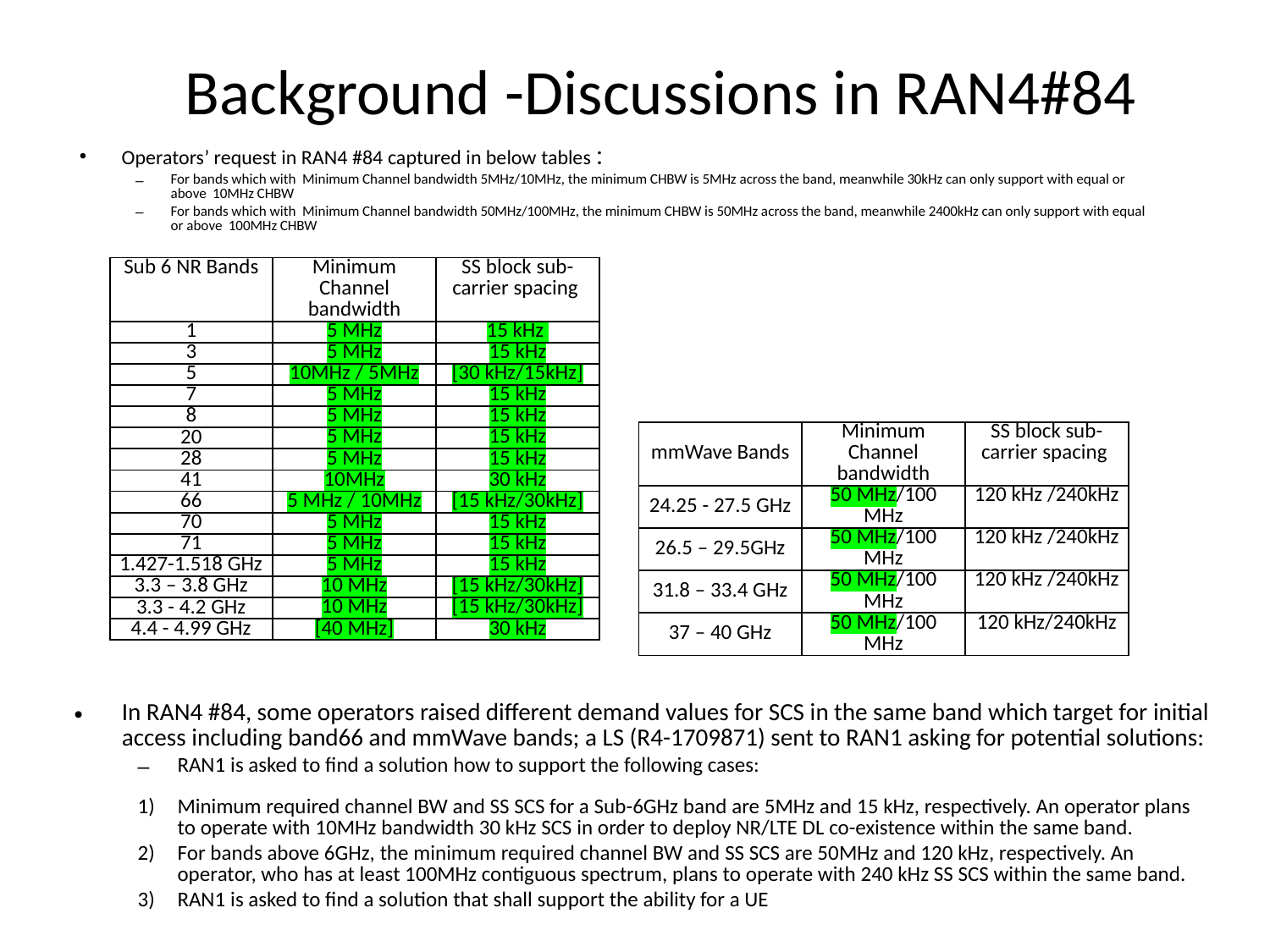

# Background -Discussions in RAN4#84
Operators’ request in RAN4 #84 captured in below tables：
For bands which with  Minimum Channel bandwidth 5MHz/10MHz, the minimum CHBW is 5MHz across the band, meanwhile 30kHz can only support with equal or above  10MHz CHBW
For bands which with  Minimum Channel bandwidth 50MHz/100MHz, the minimum CHBW is 50MHz across the band, meanwhile 2400kHz can only support with equal or above  100MHz CHBW

| Sub 6 NR Bands | Minimum Channel bandwidth | SS block sub-carrier spacing |
| --- | --- | --- |
| 1 | 5 MHz | 15 kHz |
| 3 | 5 MHz | 15 kHz |
| 5 | 10MHz / 5MHz | [30 kHz/15kHz] |
| 7 | 5 MHz | 15 kHz |
| 8 | 5 MHz | 15 kHz |
| 20 | 5 MHz | 15 kHz |
| 28 | 5 MHz | 15 kHz |
| 41 | 10MHz | 30 kHz |
| 66 | 5 MHz / 10MHz | [15 kHz/30kHz] |
| 70 | 5 MHz | 15 kHz |
| 71 | 5 MHz | 15 kHz |
| 1.427-1.518 GHz | 5 MHz | 15 kHz |
| 3.3 – 3.8 GHz | 10 MHz | [15 kHz/30kHz] |
| 3.3 - 4.2 GHz | 10 MHz | [15 kHz/30kHz] |
| 4.4 - 4.99 GHz | [40 MHz] | 30 kHz |
| mmWave Bands | Minimum Channel bandwidth | SS block sub-carrier spacing |
| --- | --- | --- |
| 24.25 - 27.5 GHz | 50 MHz/100 MHz | 120 kHz /240kHz |
| 26.5 – 29.5GHz | 50 MHz/100 MHz | 120 kHz /240kHz |
| 31.8 – 33.4 GHz | 50 MHz/100 MHz | 120 kHz /240kHz |
| 37 – 40 GHz | 50 MHz/100 MHz | 120 kHz/240kHz |

In RAN4 #84, some operators raised different demand values for SCS in the same band which target for initial access including band66 and mmWave bands; a LS (R4-1709871) sent to RAN1 asking for potential solutions:
RAN1 is asked to find a solution how to support the following cases:
Minimum required channel BW and SS SCS for a Sub-6GHz band are 5MHz and 15 kHz, respectively. An operator plans to operate with 10MHz bandwidth 30 kHz SCS in order to deploy NR/LTE DL co-existence within the same band.
For bands above 6GHz, the minimum required channel BW and SS SCS are 50MHz and 120 kHz, respectively. An operator, who has at least 100MHz contiguous spectrum, plans to operate with 240 kHz SS SCS within the same band.
RAN1 is asked to find a solution that shall support the ability for a UE